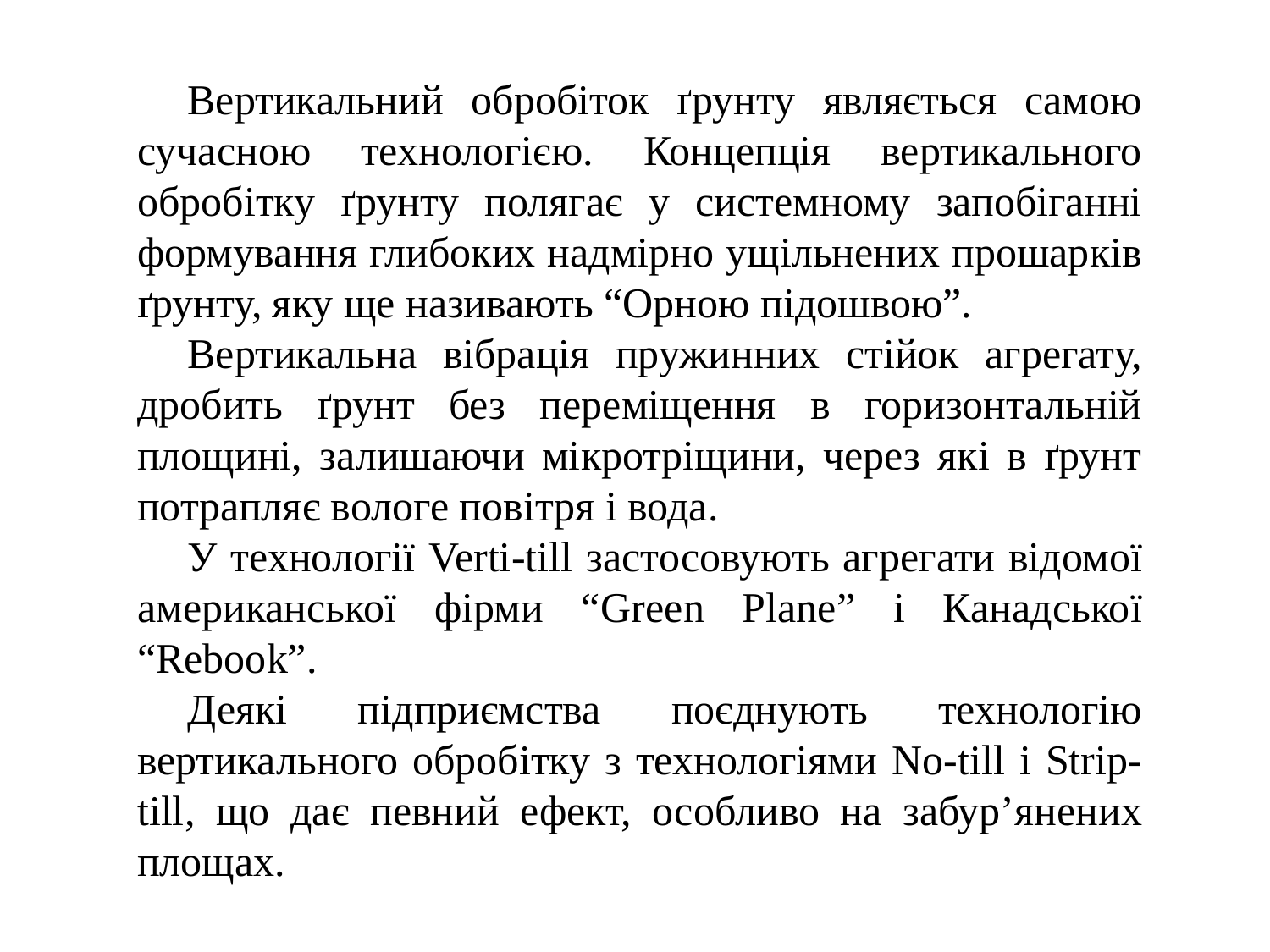

Вертикальний обробіток ґрунту являється самою сучасною технологією. Концепція вертикального обробітку ґрунту полягає у системному запобіганні формування глибоких надмірно ущільнених прошарків ґрунту, яку ще називають “Орною підошвою”.
Вертикальна вібрація пружинних стійок агрегату, дробить ґрунт без переміщення в горизонтальній площині, залишаючи мікротріщини, через які в ґрунт потрапляє вологе повітря і вода.
У технології Verti-till застосовують агрегати відомої американської фірми “Green Plane” і Канадської “Rebook”.
Деякі підприємства поєднують технологію вертикального обробітку з технологіями No-till і Strip-till, що дає певний ефект, особливо на забур’янених площах.